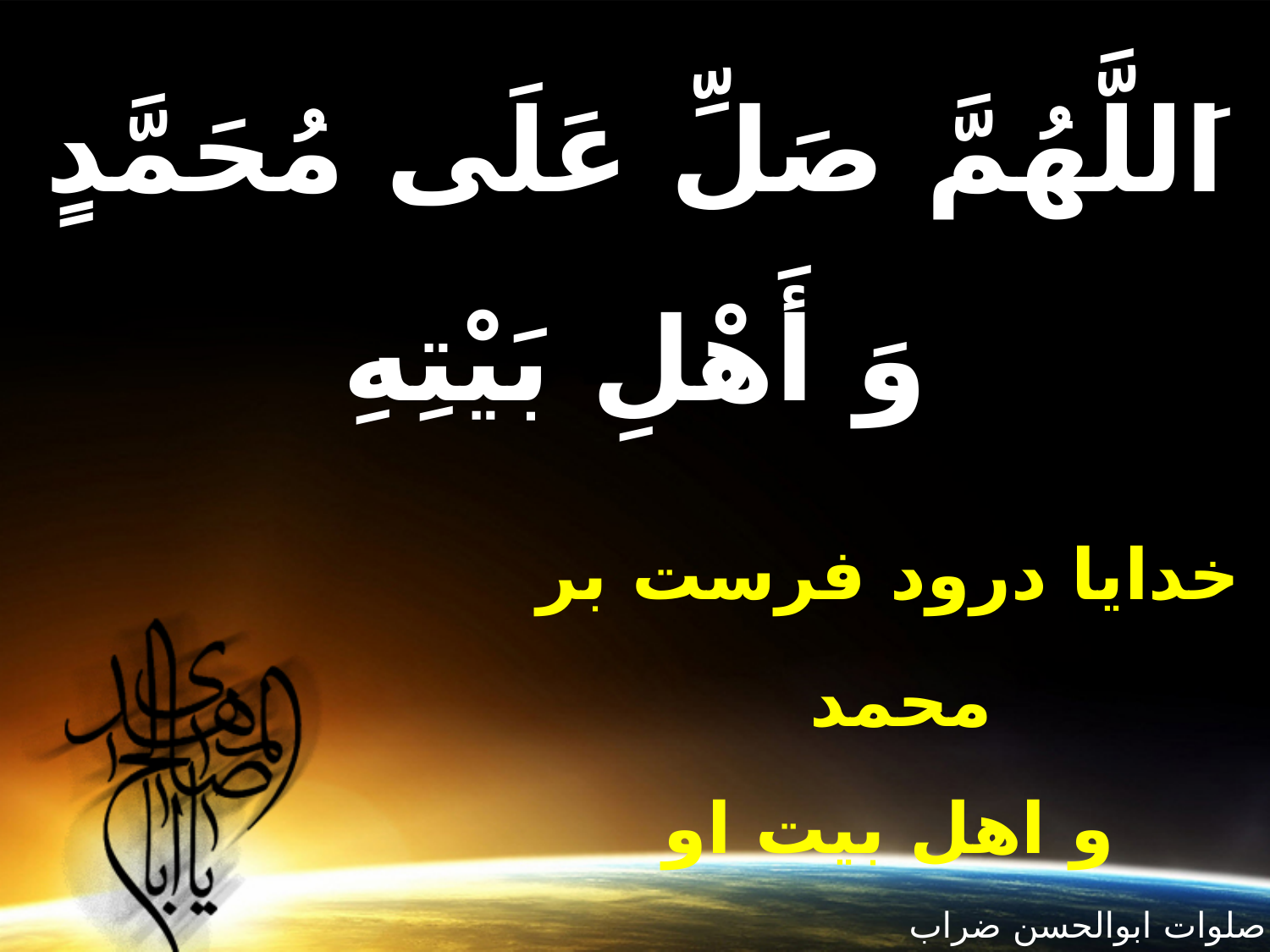

اَللَّهُمَّ صَلِّ عَلَى مُحَمَّدٍ
وَ أَهْلِ بَيْتِهِ
خدايا درود فرست بر محمد
و اهل بيت او